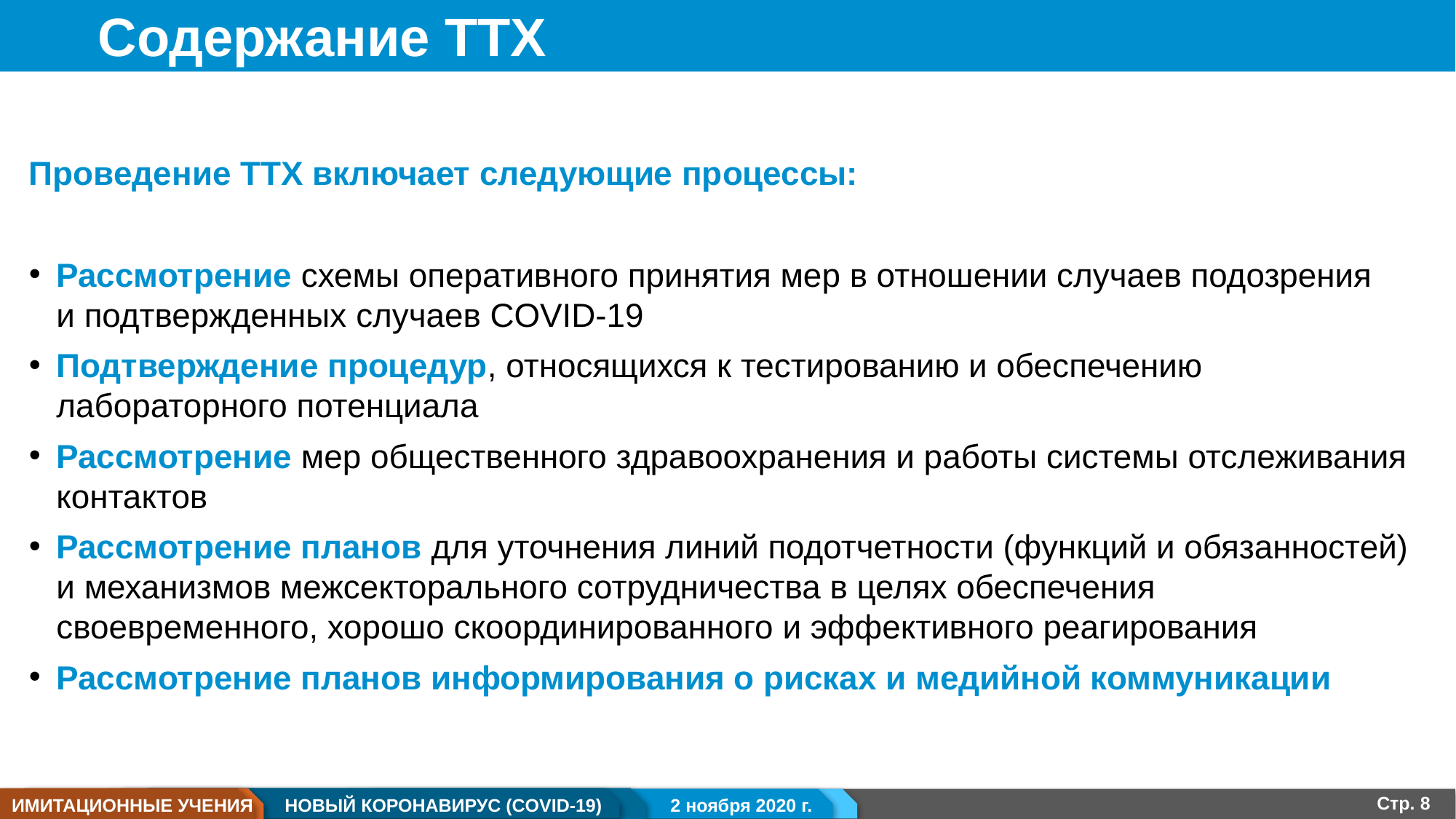

# Содержание ТТХ
Проведение ТТХ включает следующие процессы:

Рассмотрение схемы оперативного принятия мер в отношении случаев подозрения
и подтвержденных случаев COVID-19
Подтверждение процедур, относящихся к тестированию и обеспечению лабораторного потенциала
Рассмотрение мер общественного здравоохранения и работы системы отслеживания контактов
Рассмотрение планов для уточнения линий подотчетности (функций и обязанностей) и механизмов межсекторального сотрудничества в целях обеспечения своевременного, хорошо скоординированного и эффективного реагирования
Рассмотрение планов информирования о рисках и медийной коммуникации